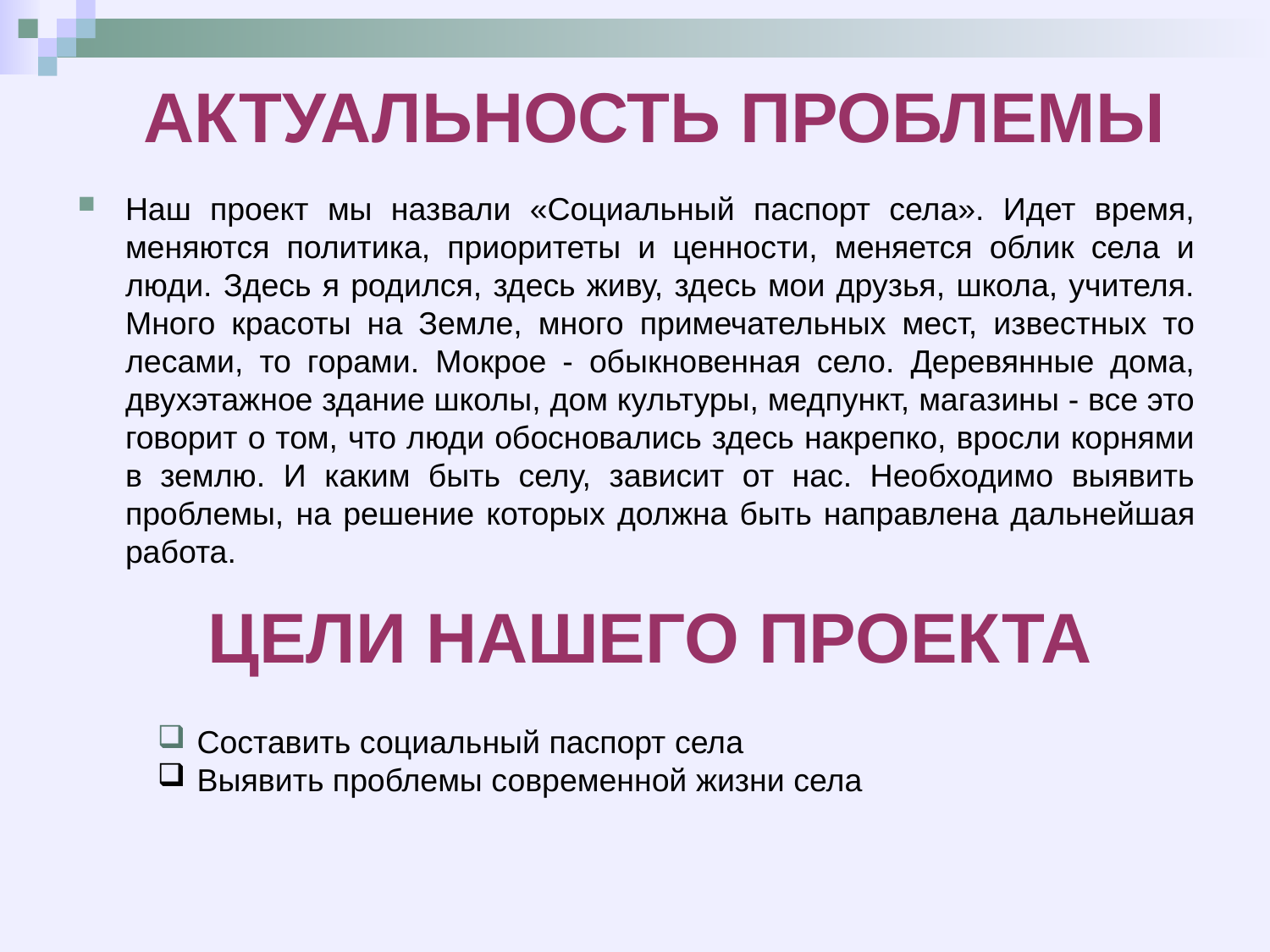

Актуальность проблемы
Наш проект мы назвали «Социальный паспорт села». Идет время, меняются политика, приоритеты и ценности, меняется облик села и люди. Здесь я родился, здесь живу, здесь мои друзья, школа, учителя. Много красоты на Земле, много примечательных мест, известных то лесами, то горами. Мокрое - обыкновенная село. Деревянные дома, двухэтажное здание школы, дом культуры, медпункт, магазины - все это говорит о том, что люди обосновались здесь накрепко, вросли корнями в землю. И каким быть селу, зависит от нас. Необходимо выявить проблемы, на решение которых должна быть направлена дальнейшая работа.
Цели нашего проекта
Составить социальный паспорт села
Выявить проблемы современной жизни села